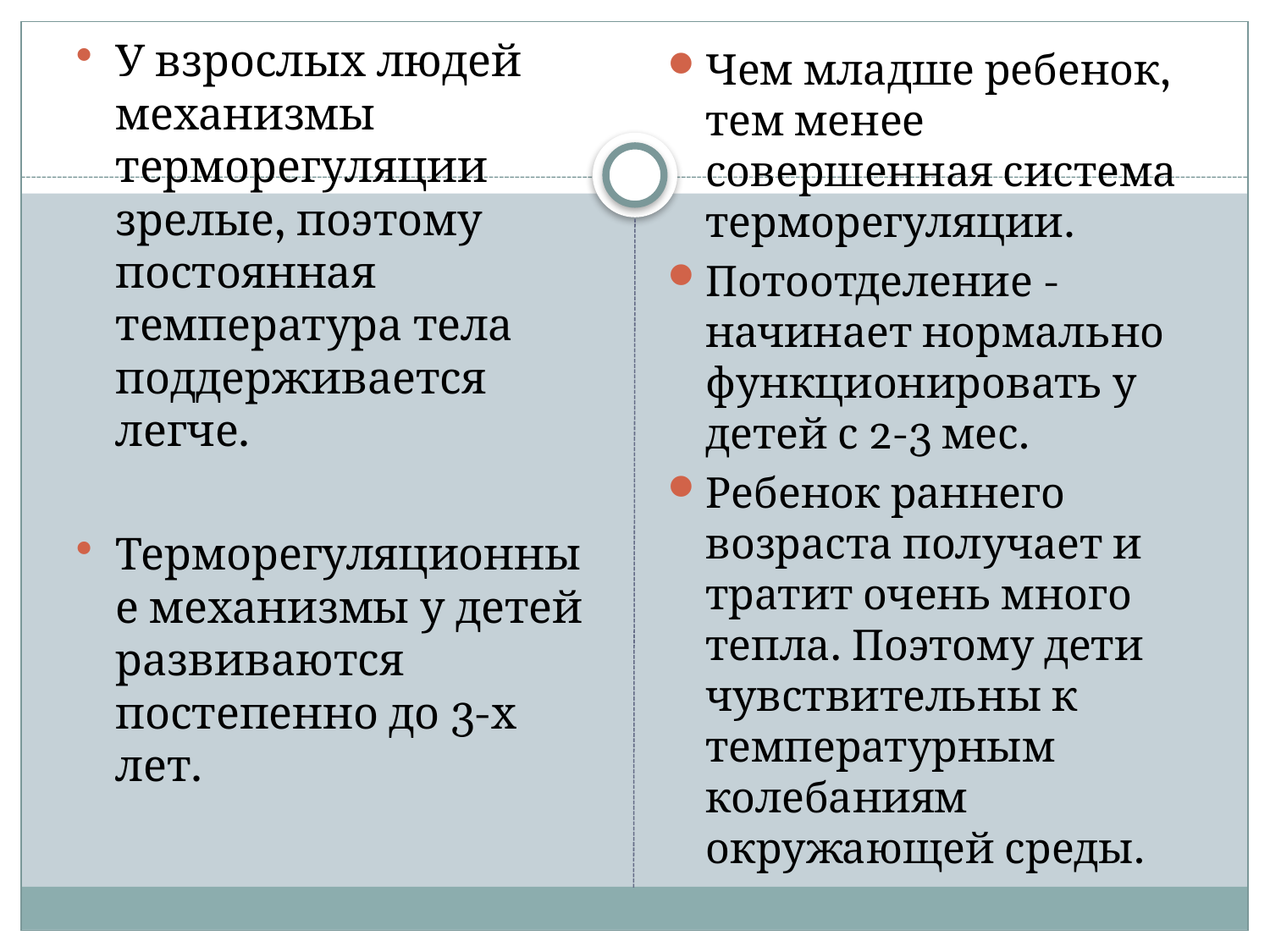

У взрослых людей механизмы терморегуляции зрелые, поэтому постоянная температура тела поддерживается легче.

Терморегуляционные механизмы у детей развиваются постепенно до 3-х лет.
Чем младше ребенок, тем менее совершенная система терморегуляции.
Потоотделение - начинает нормально функционировать у детей с 2-3 мес.
Ребенок раннего возраста получает и тратит очень много тепла. Поэтому дети чувствительны к температурным колебаниям окружающей среды.